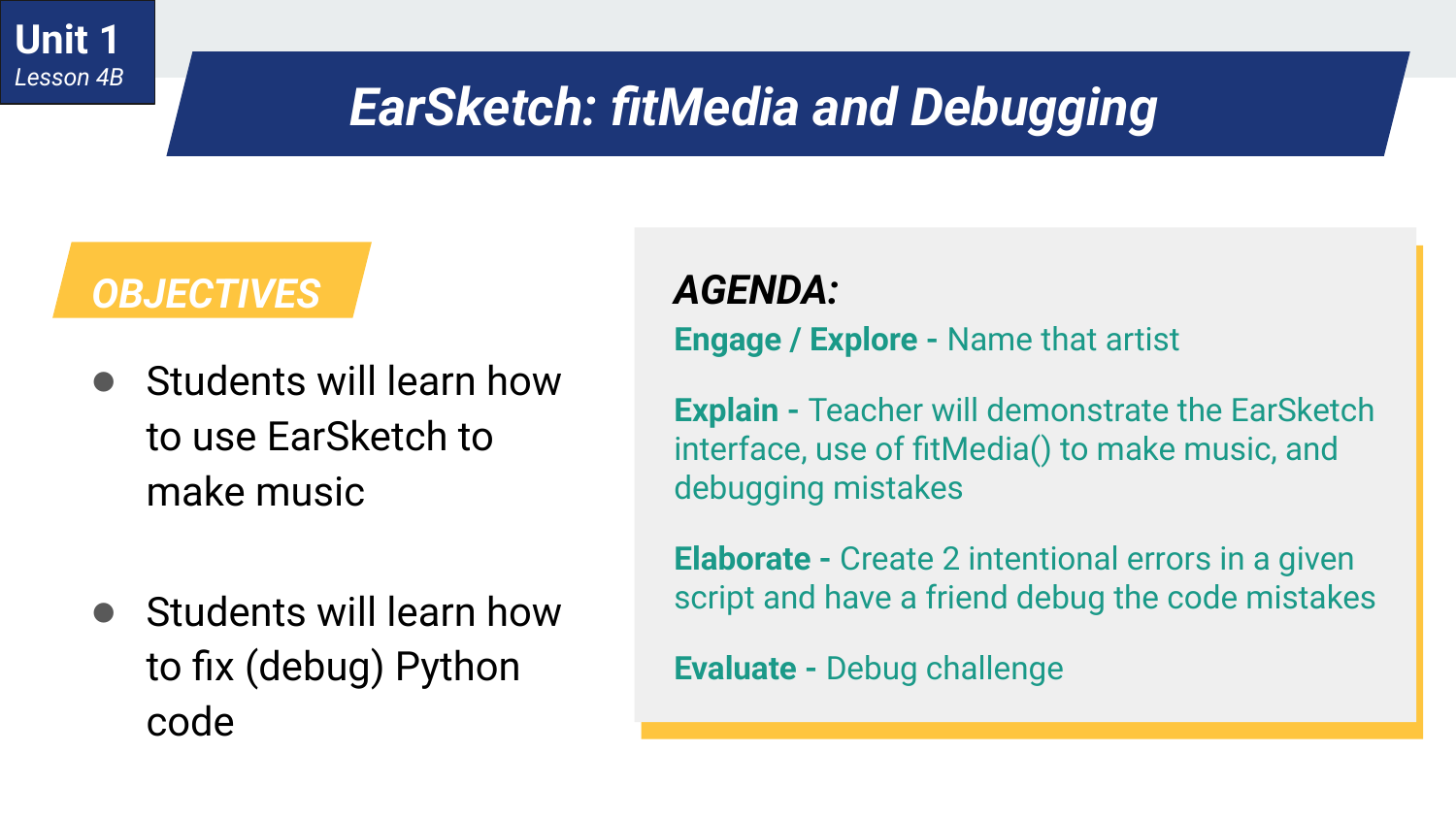

Unit 1
Lesson 4B

# EarSketch: fitMedia and Debugging

AGENDA:
Engage / Explore - Name that artist
Explain - Teacher will demonstrate the EarSketch interface, use of fitMedia() to make music, and debugging mistakes
Elaborate - Create 2 intentional errors in a given script and have a friend debug the code mistakes
Evaluate - Debug challenge

OBJECTIVES
Students will learn how to use EarSketch to make music
Students will learn how to fix (debug) Python code